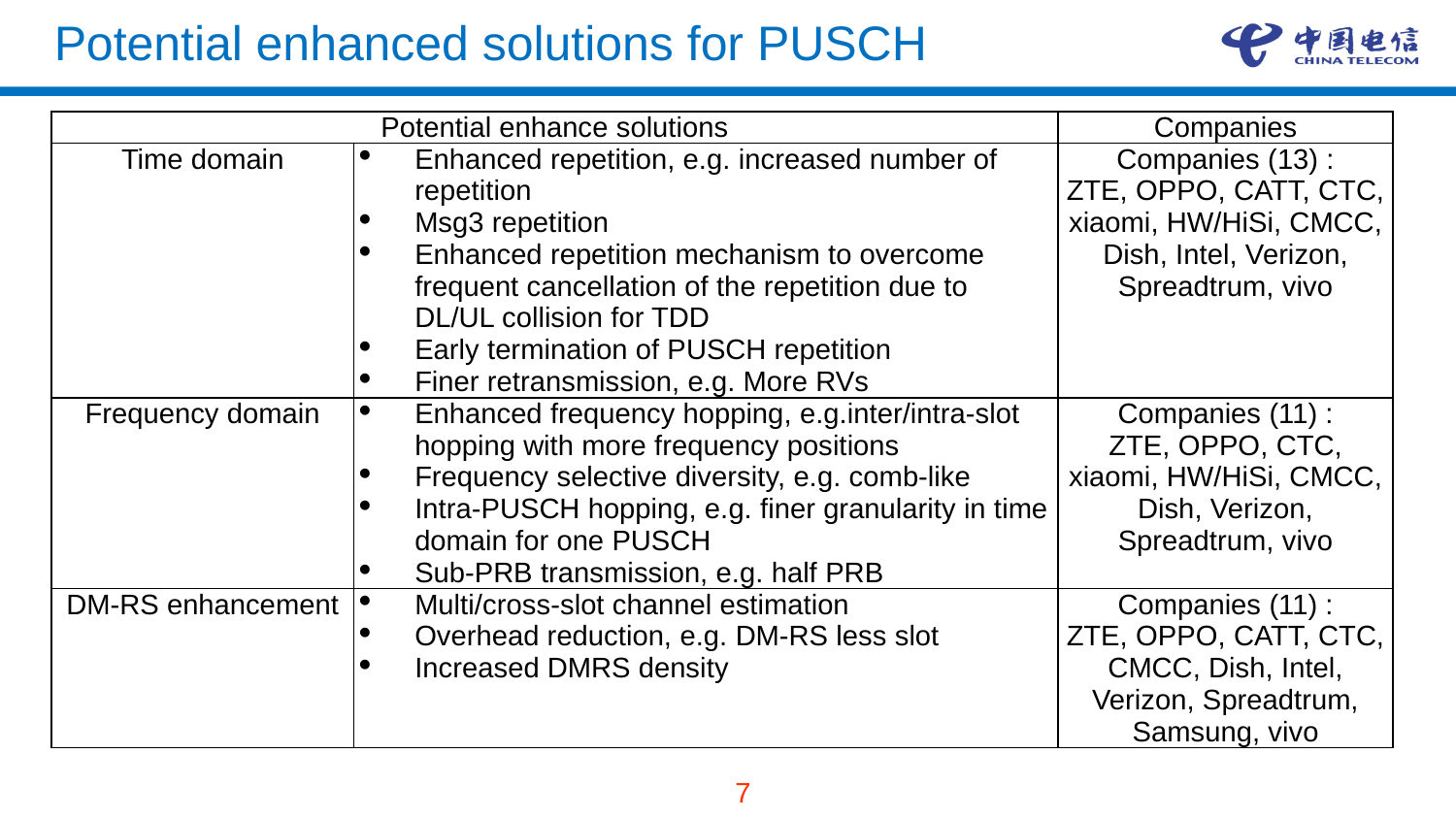

# Potential enhanced solutions for PUSCH
| Potential enhance solutions |  | Companies |
| --- | --- | --- |
| Time domain | Enhanced repetition, e.g. increased number of repetition Msg3 repetition Enhanced repetition mechanism to overcome frequent cancellation of the repetition due to DL/UL collision for TDD Early termination of PUSCH repetition Finer retransmission, e.g. More RVs | Companies (13) : ZTE, OPPO, CATT, CTC, xiaomi, HW/HiSi, CMCC, Dish, Intel, Verizon, Spreadtrum, vivo |
| Frequency domain | Enhanced frequency hopping, e.g.inter/intra-slot hopping with more frequency positions Frequency selective diversity, e.g. comb-like Intra-PUSCH hopping, e.g. finer granularity in time domain for one PUSCH Sub-PRB transmission, e.g. half PRB | Companies (11) : ZTE, OPPO, CTC, xiaomi, HW/HiSi, CMCC, Dish, Verizon, Spreadtrum, vivo |
| DM-RS enhancement | Multi/cross-slot channel estimation Overhead reduction, e.g. DM-RS less slot Increased DMRS density | Companies (11) : ZTE, OPPO, CATT, CTC, CMCC, Dish, Intel, Verizon, Spreadtrum, Samsung, vivo |
7